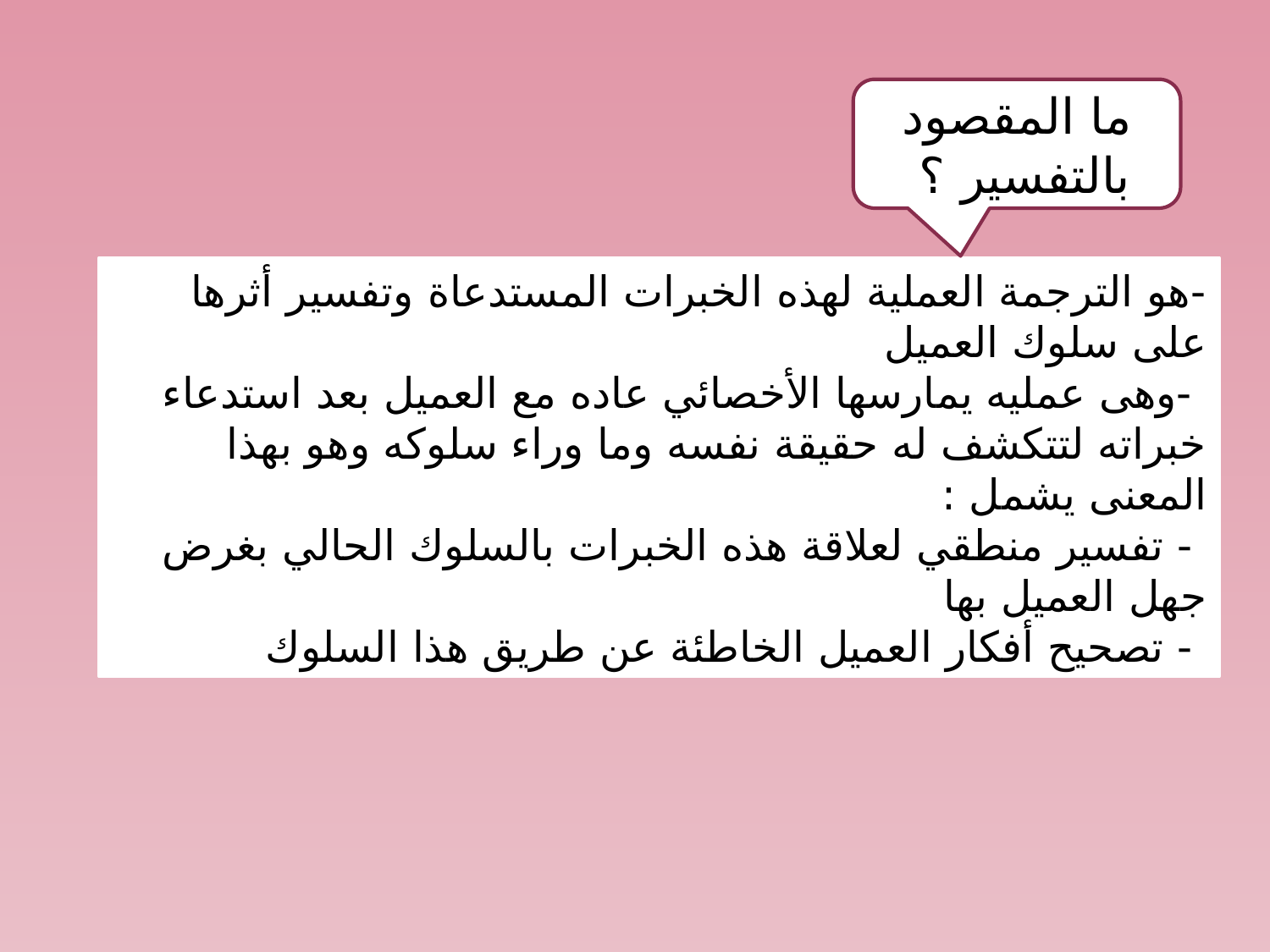

ما المقصود بالتفسير ؟
-هو الترجمة العملية لهذه الخبرات المستدعاة وتفسير أثرها على سلوك العميل
 -وهى عمليه يمارسها الأخصائي عاده مع العميل بعد استدعاء خبراته لتتكشف له حقيقة نفسه وما وراء سلوكه وهو بهذا المعنى يشمل :
 - تفسير منطقي لعلاقة هذه الخبرات بالسلوك الحالي بغرض جهل العميل بها
 - تصحيح أفكار العميل الخاطئة عن طريق هذا السلوك